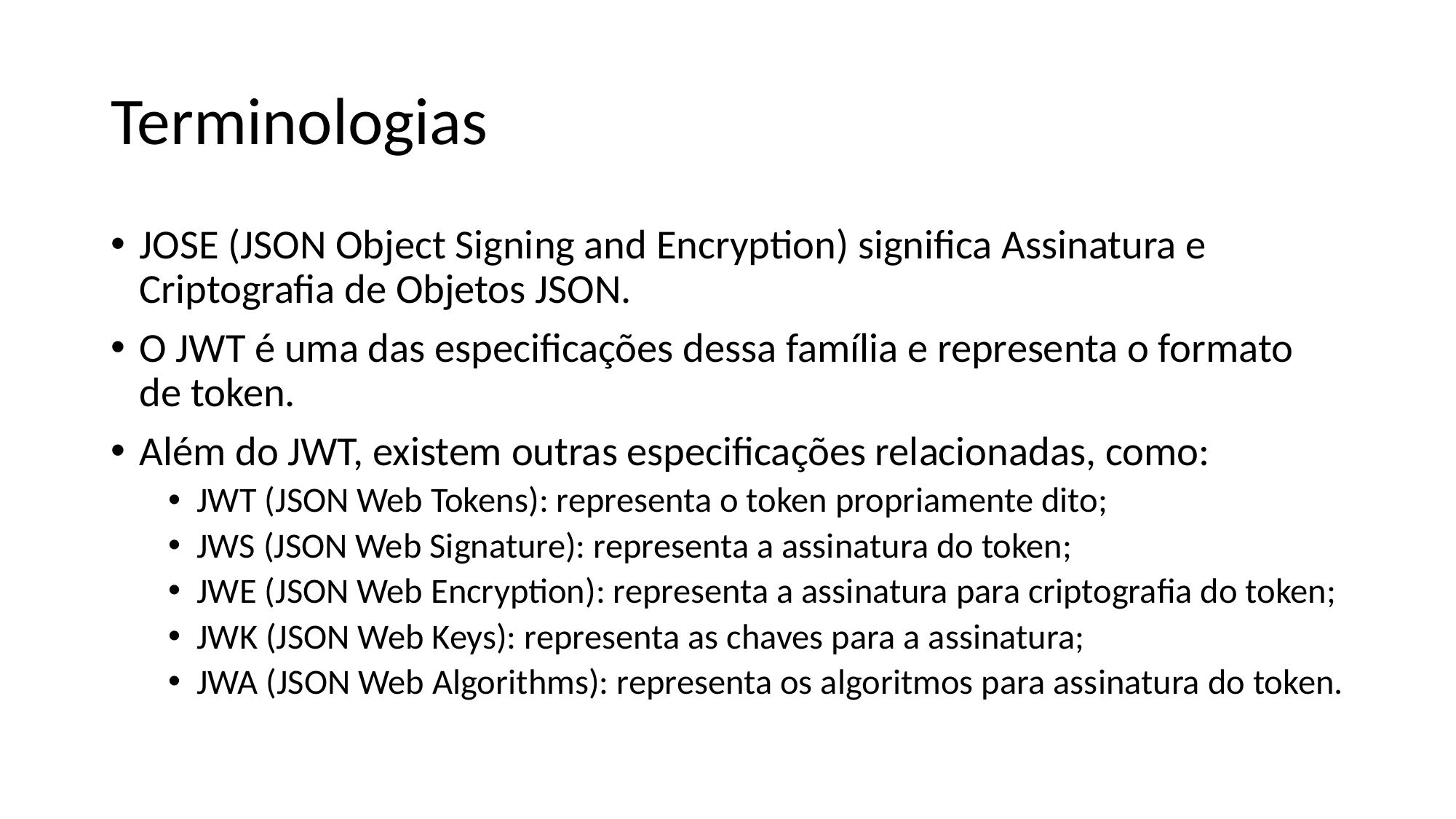

# Terminologias
JOSE (JSON Object Signing and Encryption) significa Assinatura e Criptografia de Objetos JSON.
O JWT é uma das especificações dessa família e representa o formato de token.
Além do JWT, existem outras especificações relacionadas, como:
JWT (JSON Web Tokens): representa o token propriamente dito;
JWS (JSON Web Signature): representa a assinatura do token;
JWE (JSON Web Encryption): representa a assinatura para criptografia do token;
JWK (JSON Web Keys): representa as chaves para a assinatura;
JWA (JSON Web Algorithms): representa os algoritmos para assinatura do token.